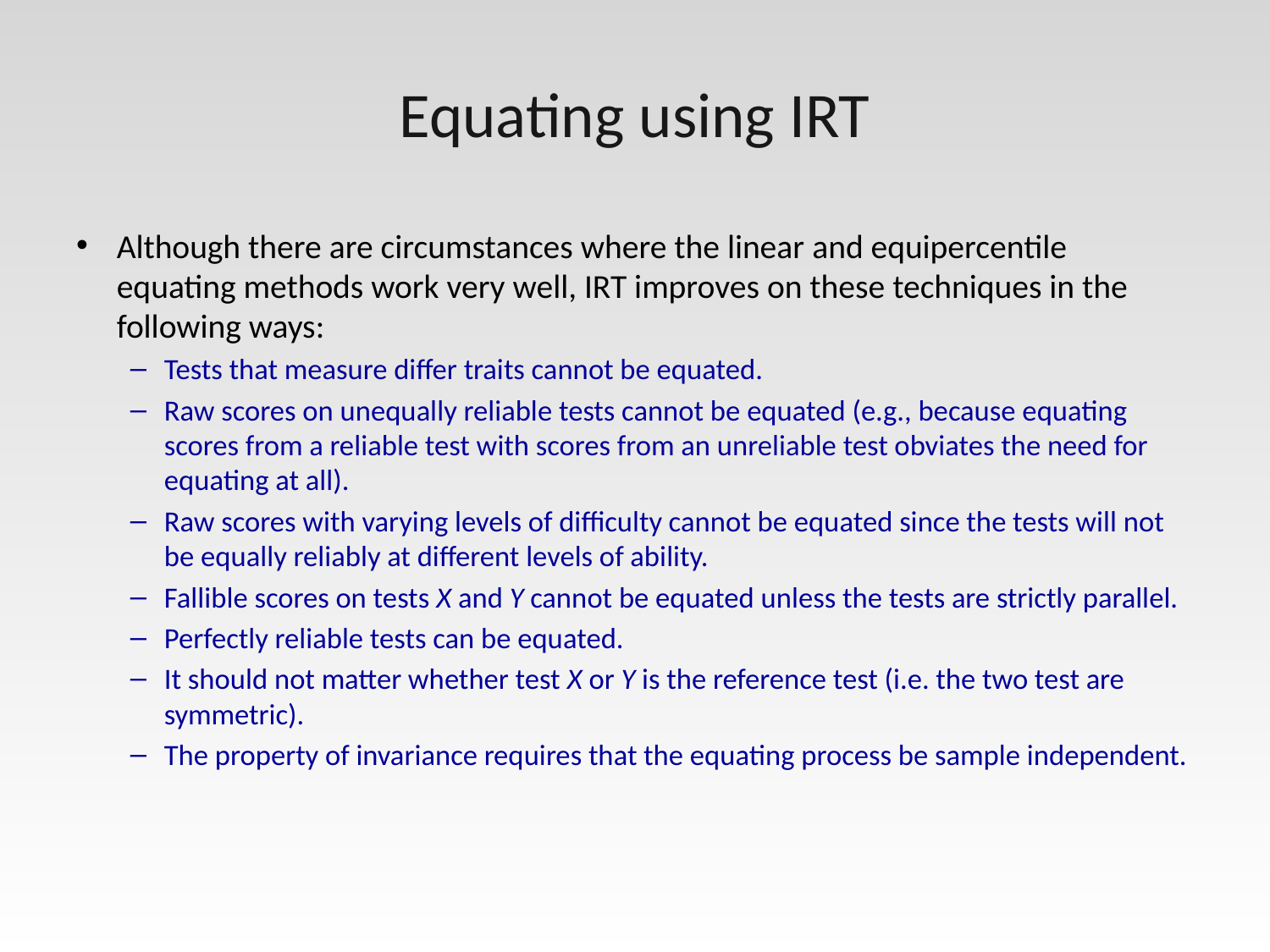

# Equating using IRT

Although there are circumstances where the linear and equipercentile equating methods work very well, IRT improves on these techniques in the following ways:
Tests that measure differ traits cannot be equated.
Raw scores on unequally reliable tests cannot be equated (e.g., because equating scores from a reliable test with scores from an unreliable test obviates the need for equating at all).
Raw scores with varying levels of difficulty cannot be equated since the tests will not be equally reliably at different levels of ability.
Fallible scores on tests X and Y cannot be equated unless the tests are strictly parallel.
Perfectly reliable tests can be equated.
It should not matter whether test X or Y is the reference test (i.e. the two test are symmetric).
The property of invariance requires that the equating process be sample independent.